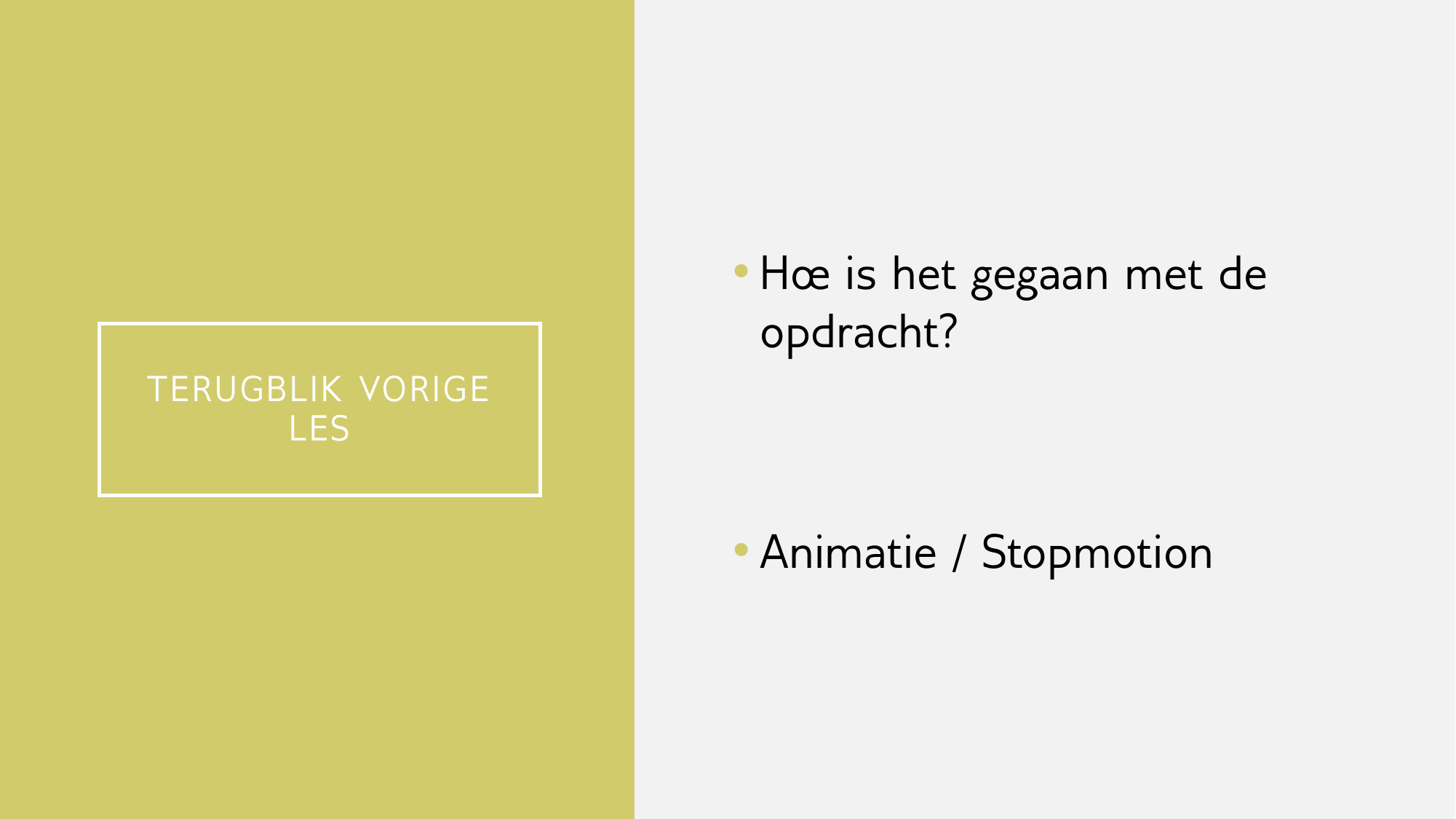

Hoe is het gegaan met de opdracht?

Animatie / Stopmotion
# Terugblik vorige les